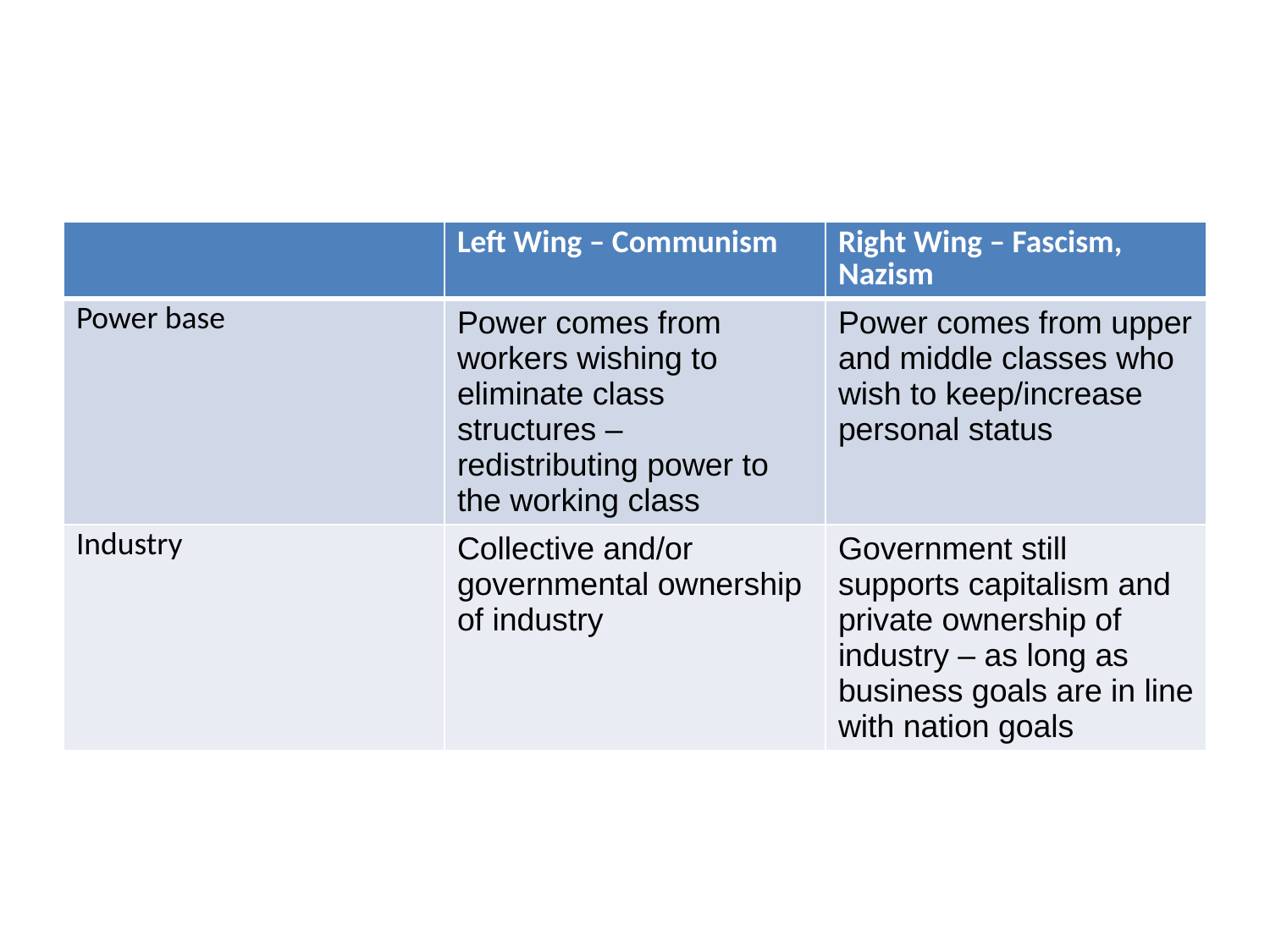

#
|  | Left Wing – Communism | Right Wing – Fascism, Nazism |
| --- | --- | --- |
| Power base | Power comes from workers wishing to eliminate class structures – redistributing power to the working class | Power comes from upper and middle classes who wish to keep/increase personal status |
| Industry | Collective and/or governmental ownership of industry | Government still supports capitalism and private ownership of industry – as long as business goals are in line with nation goals |